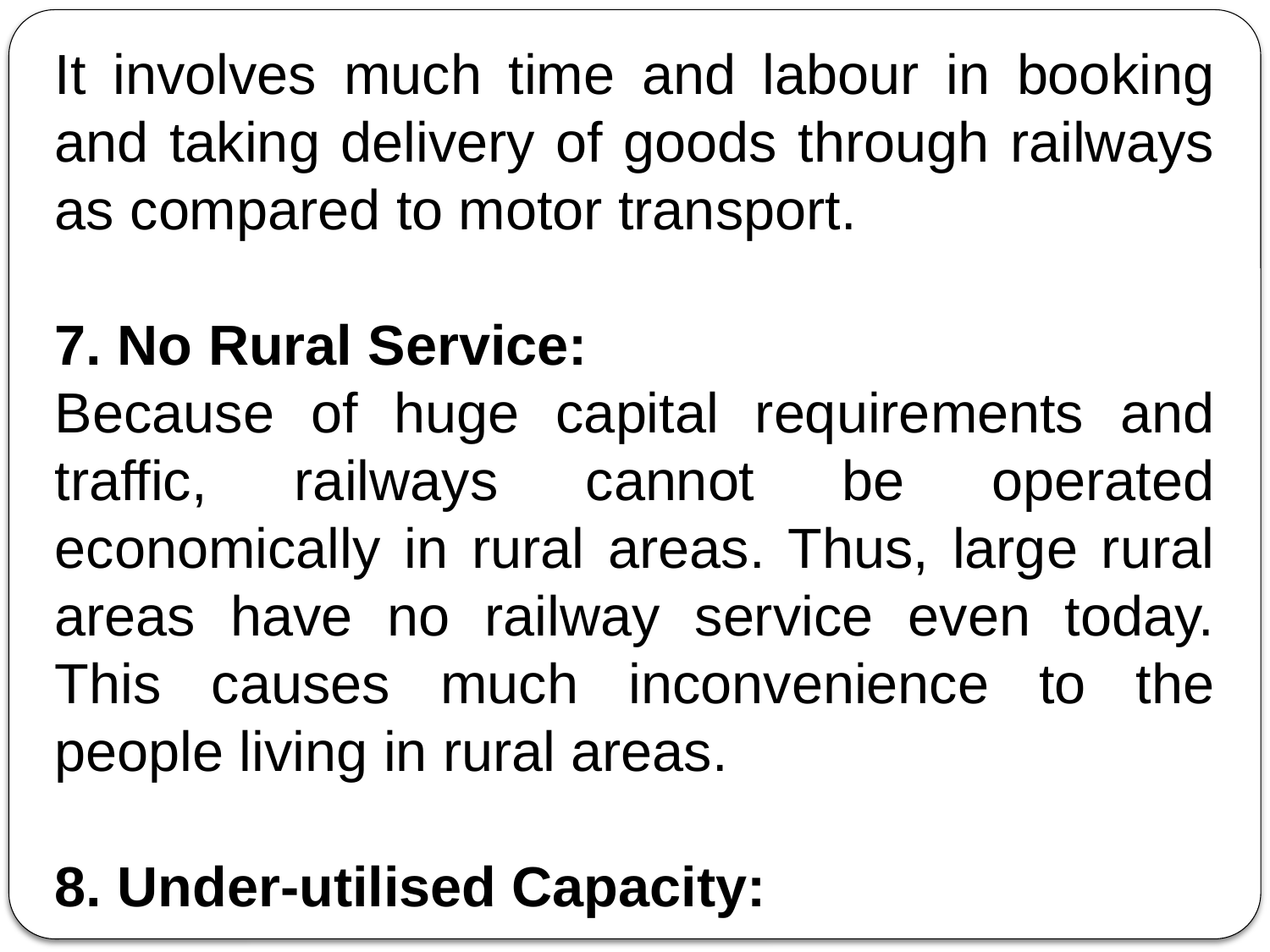

It involves much time and labour in booking and taking delivery of goods through railways as compared to motor transport.

7. No Rural Service:
Because of huge capital requirements and traffic, railways cannot be operated economically in rural areas. Thus, large rural areas have no railway service even today. This causes much inconvenience to the people living in rural areas.

8. Under-utilised Capacity: